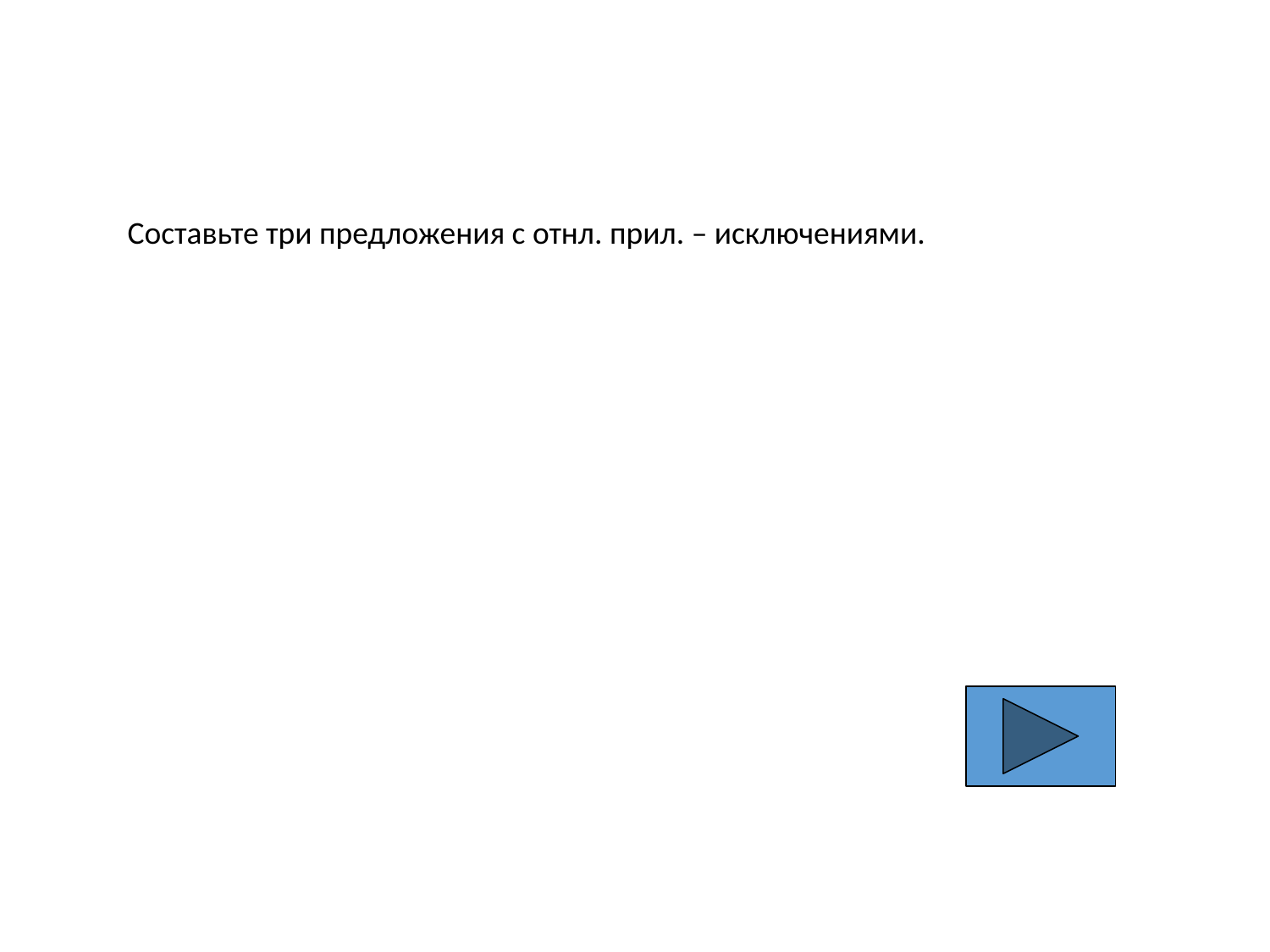

Составьте три предложения с отнл. прил. – исключениями.